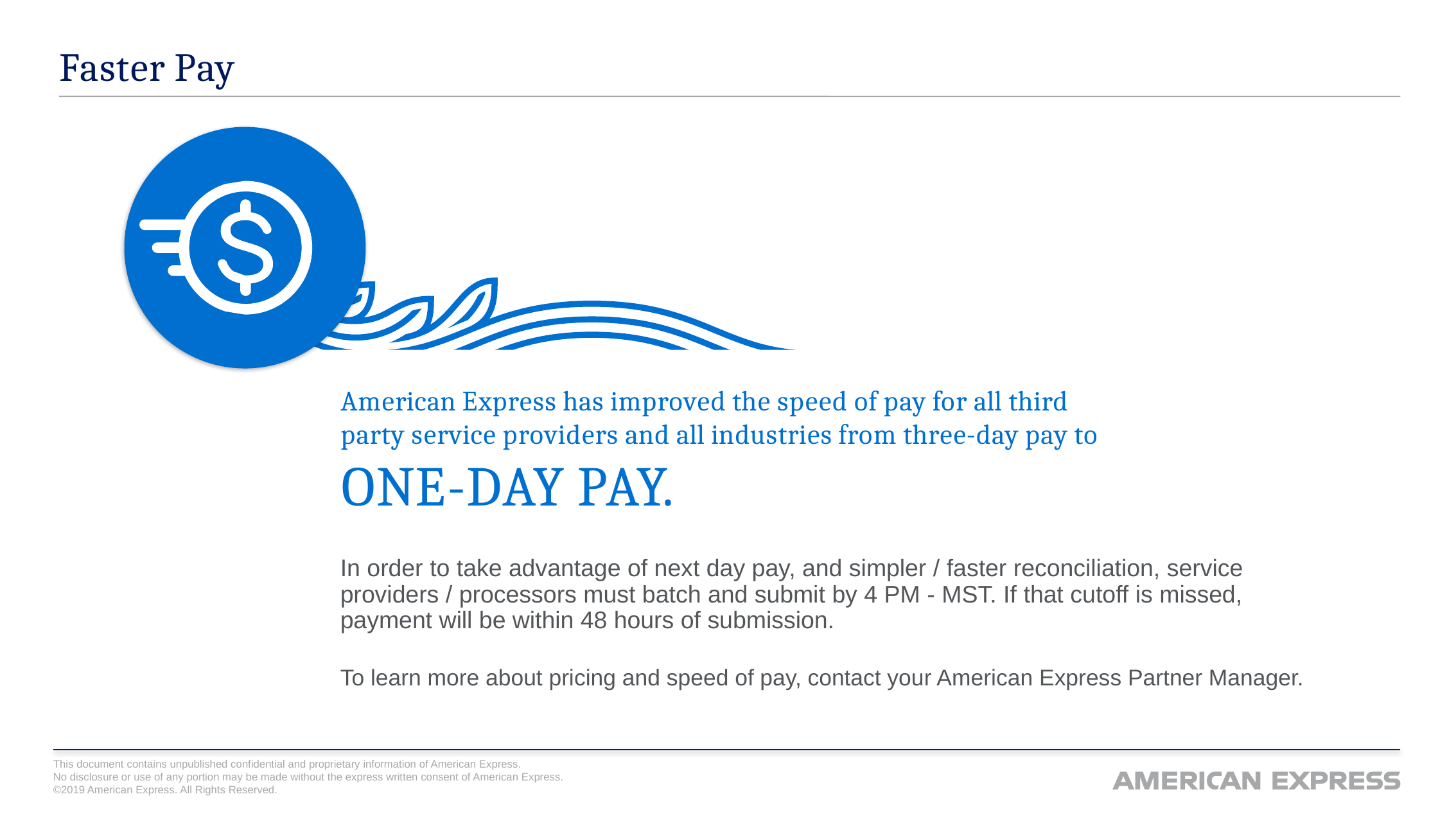

# Faster Pay

American Express has improved the speed of pay for all third party service providers and all industries from three-day pay to
ONE-DAY PAY.
In order to take advantage of next day pay, and simpler / faster reconciliation, service providers / processors must batch and submit by 4 PM - MST. If that cutoff is missed, payment will be within 48 hours of submission.
To learn more about pricing and speed of pay, contact your American Express Partner Manager.